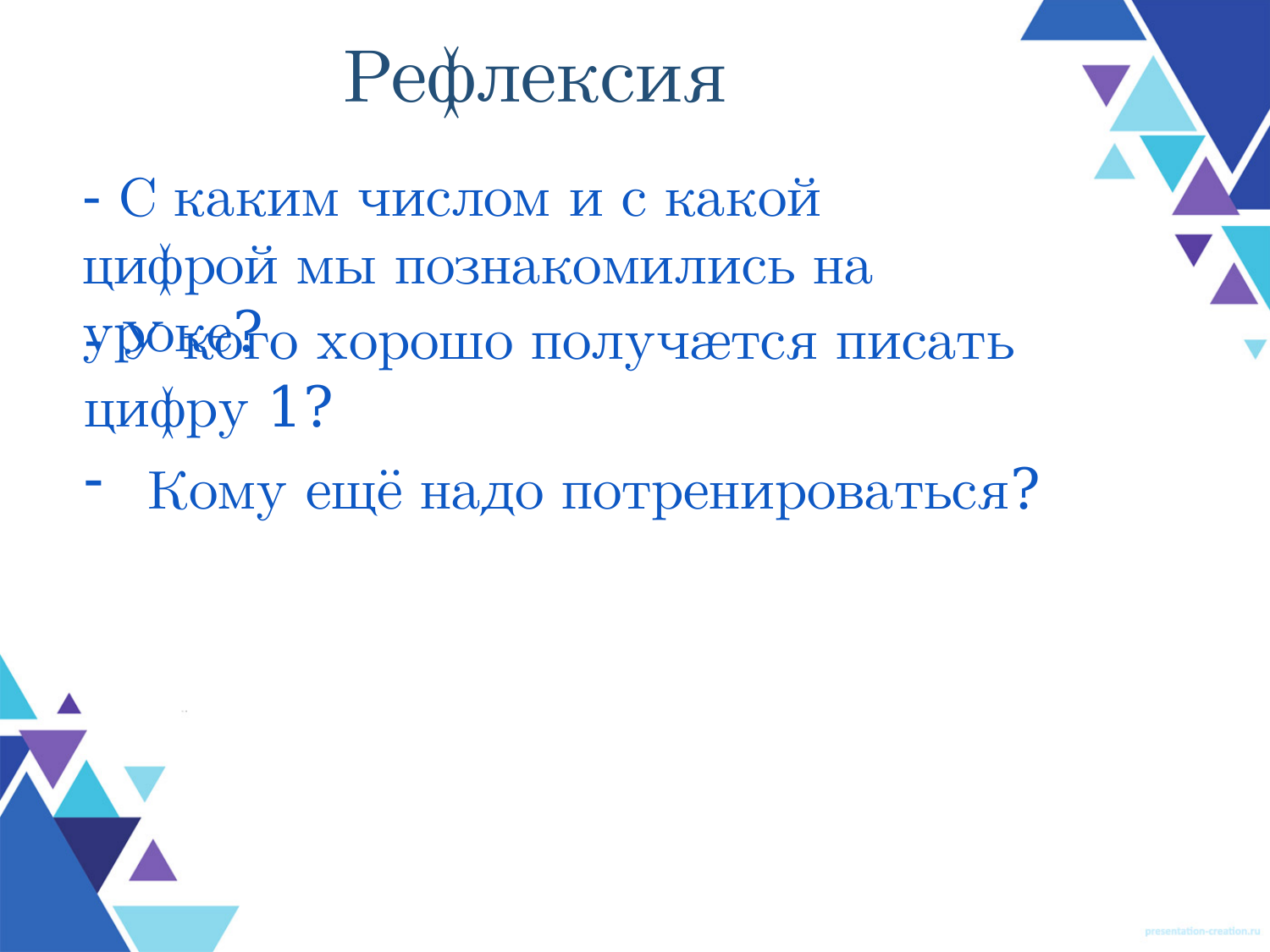

# Рефлексия
- С каким числом и с какой цифрой мы познакомились на уроке?
- У кого хорошо получается писать цифру 1?
Кому ещё надо потренироваться?